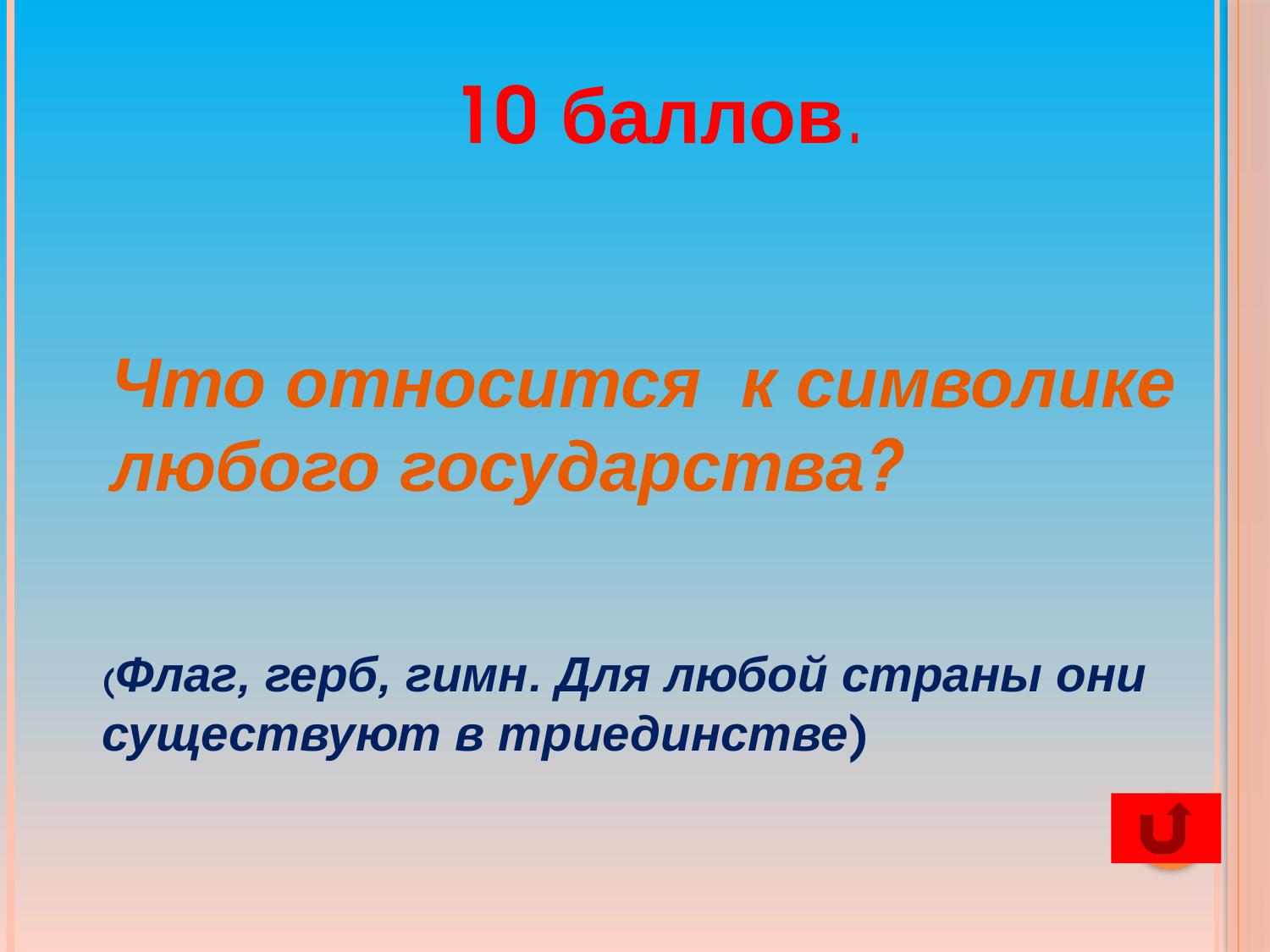

10 баллов.

Что относится  к символике любого государства?

(Флаг, герб, гимн. Для любой страны они существуют в триединстве)